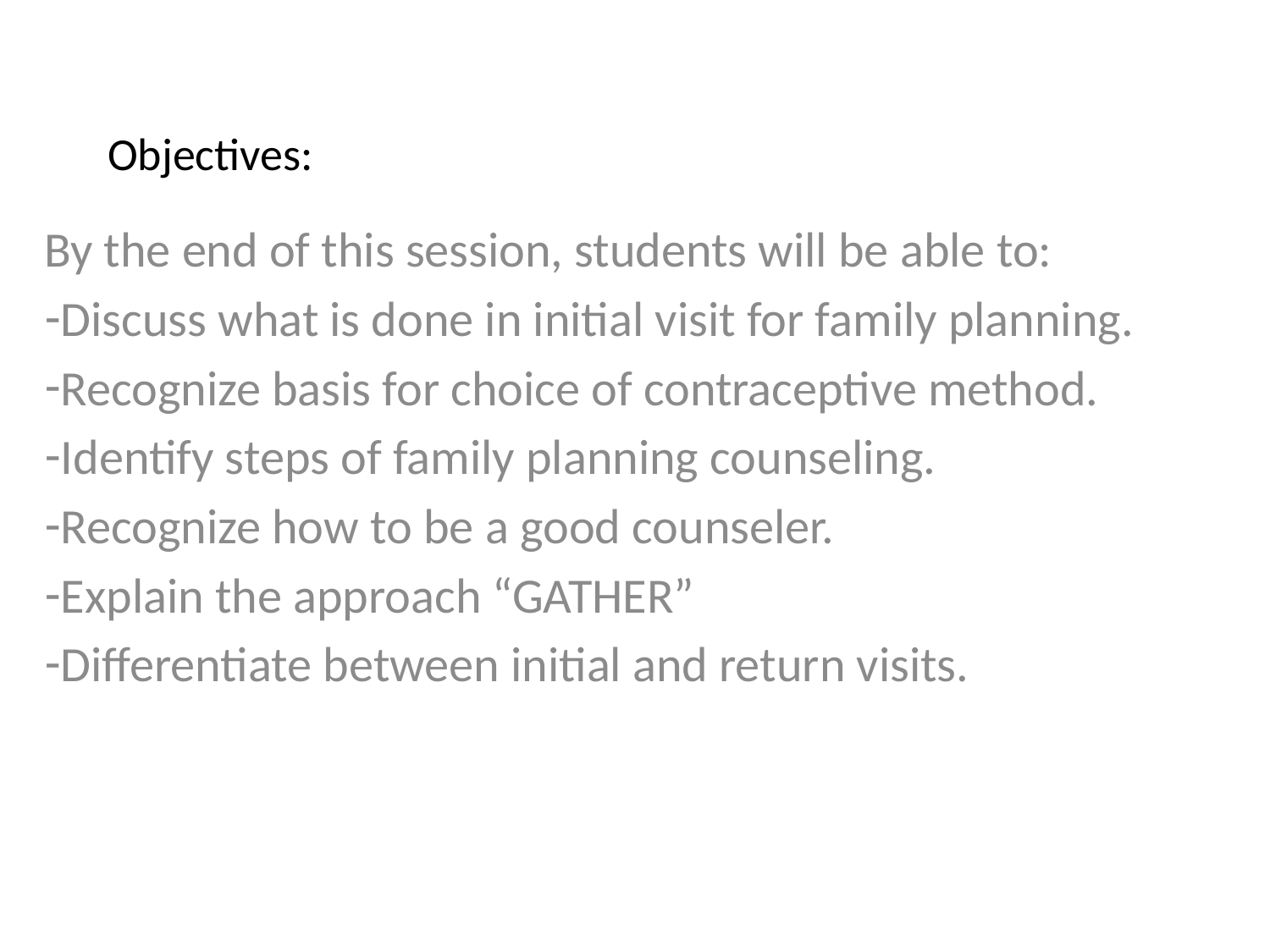

# Objectives:
By the end of this session, students will be able to:
Discuss what is done in initial visit for family planning.
Recognize basis for choice of contraceptive method.
Identify steps of family planning counseling.
Recognize how to be a good counseler.
Explain the approach “GATHER”
Differentiate between initial and return visits.